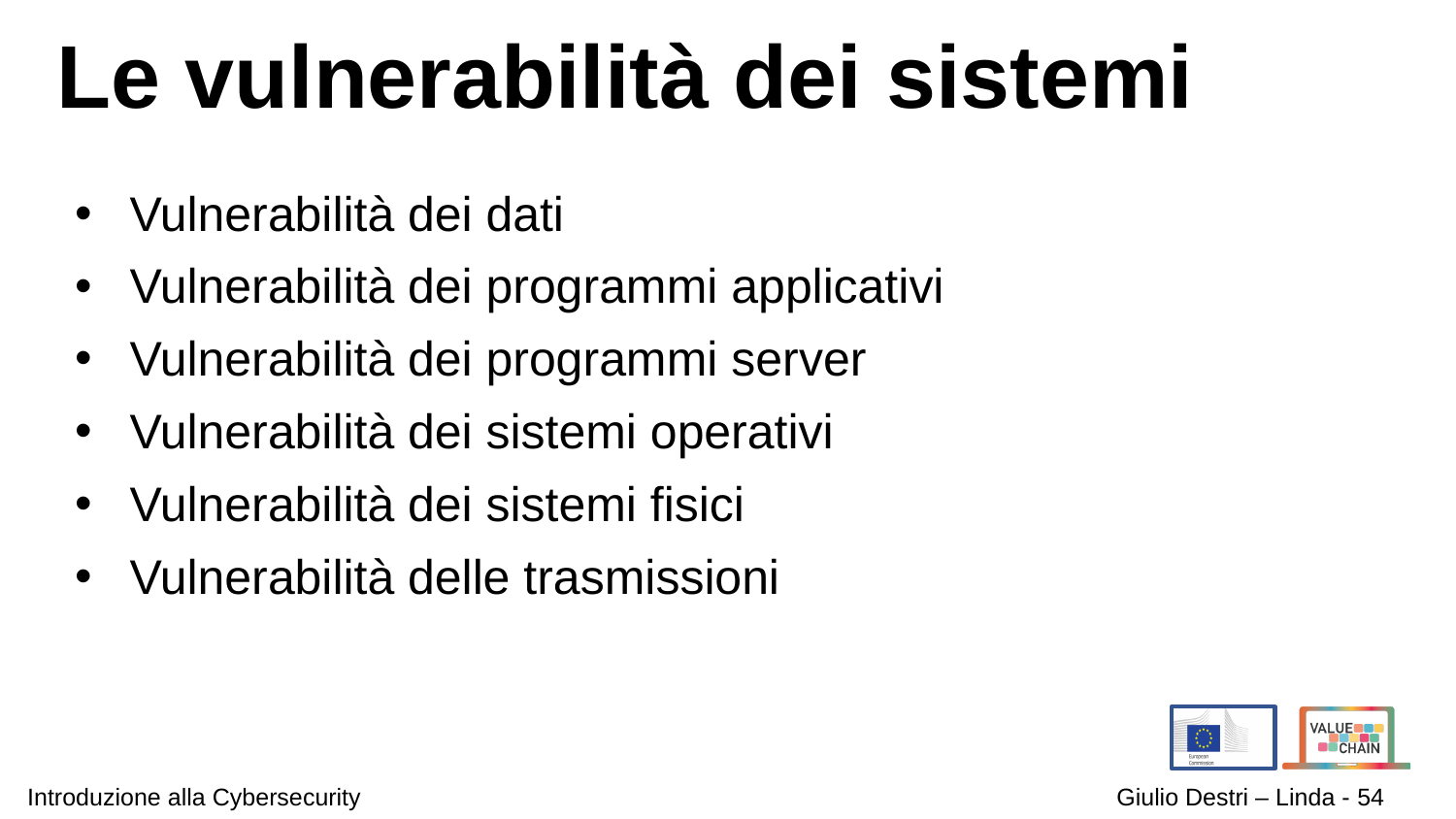

# Le vulnerabilità dei sistemi
Vulnerabilità dei dati
Vulnerabilità dei programmi applicativi
Vulnerabilità dei programmi server
Vulnerabilità dei sistemi operativi
Vulnerabilità dei sistemi fisici
Vulnerabilità delle trasmissioni